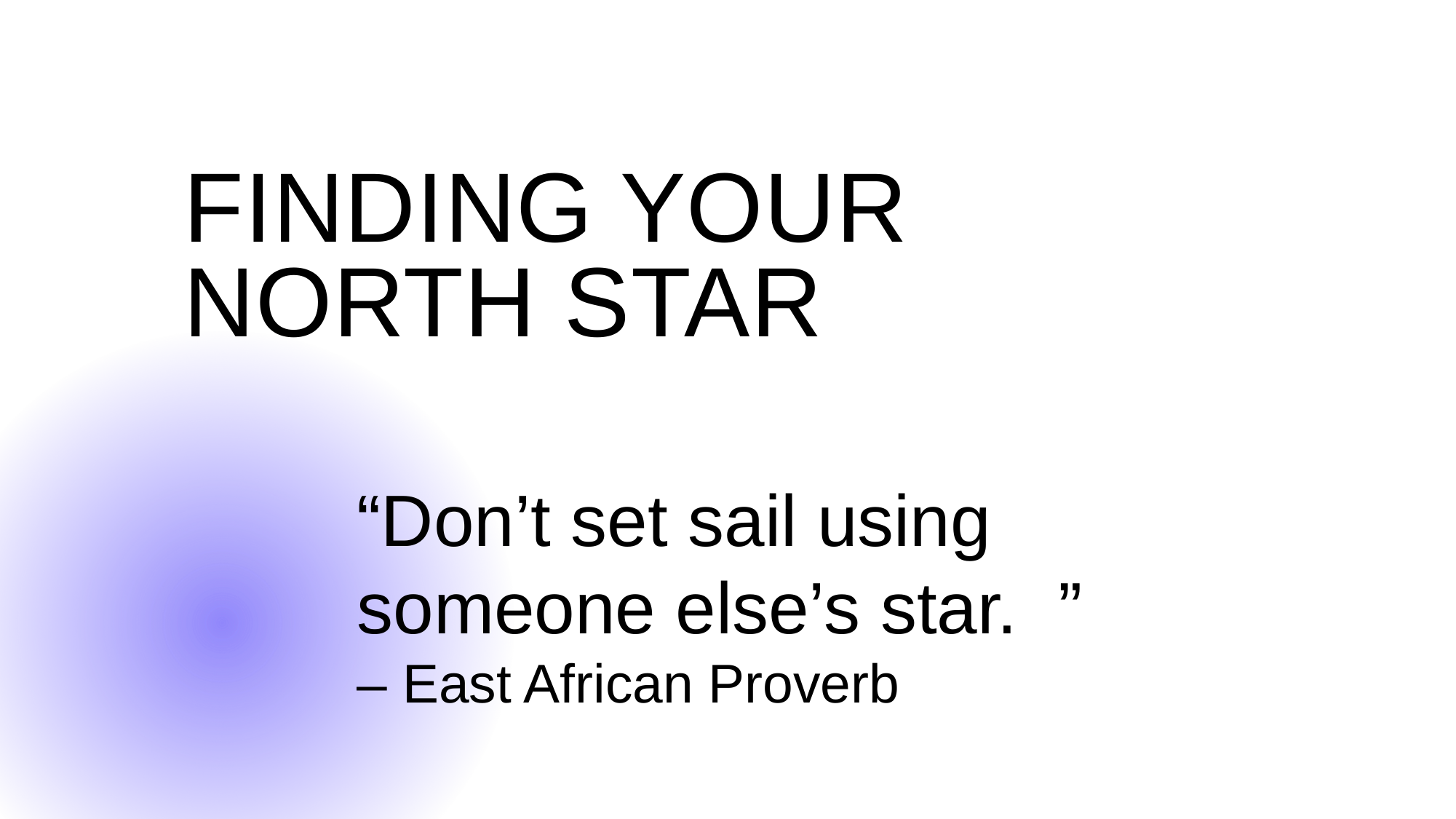

# Finding Your North Star
“Don’t set sail using
someone else’s star.  ”
– East African Proverb